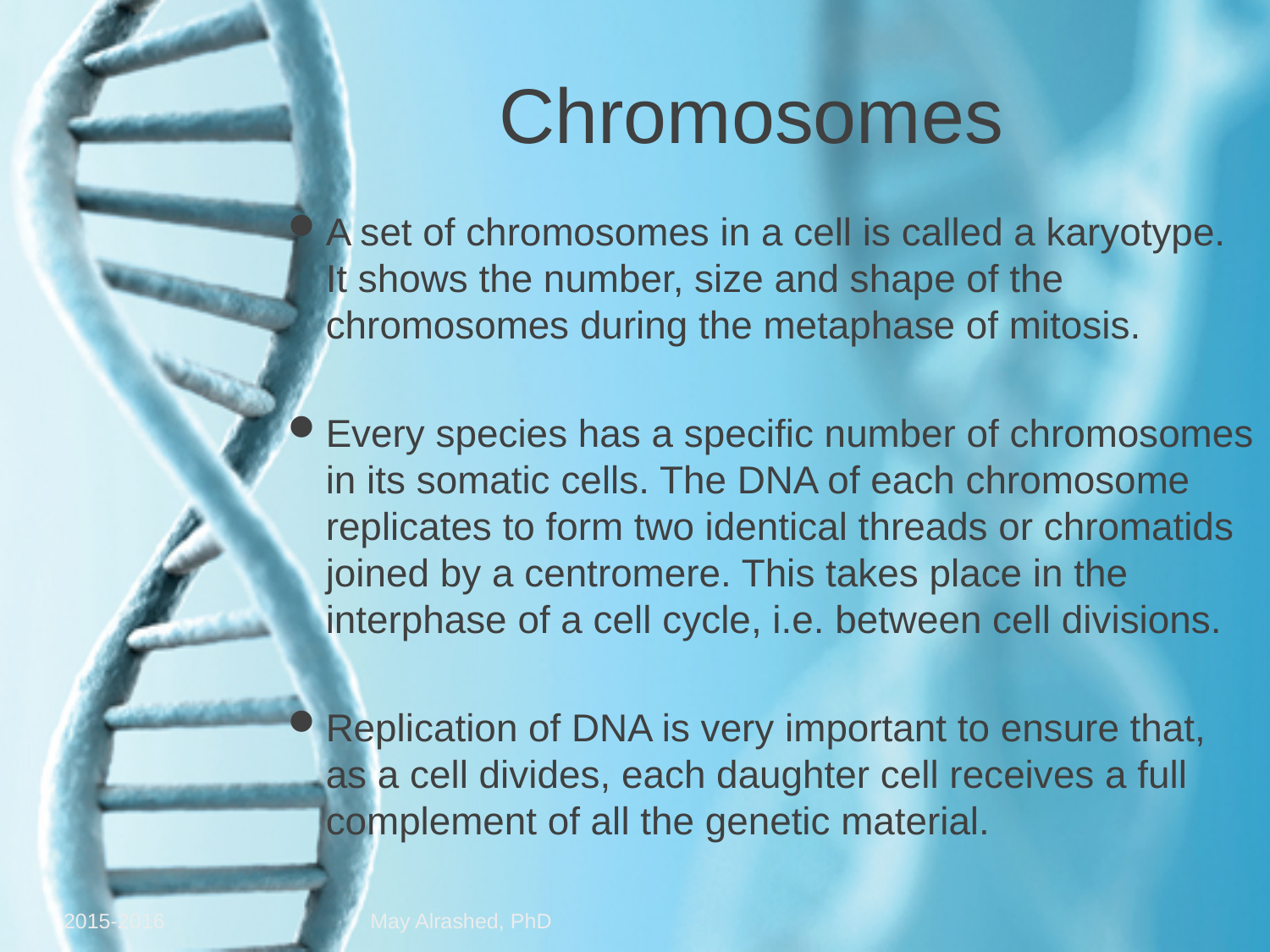

# Chromosomes
A set of chromosomes in a cell is called a karyotype. It shows the number, size and shape of the chromosomes during the metaphase of mitosis.

Every species has a specific number of chromosomes in its somatic cells. The DNA of each chromosome replicates to form two identical threads or chromatids joined by a centromere. This takes place in the interphase of a cell cycle, i.e. between cell divisions.

Replication of DNA is very important to ensure that, as a cell divides, each daughter cell receives a full complement of all the genetic material.

2015-2016
May Alrashed, PhD